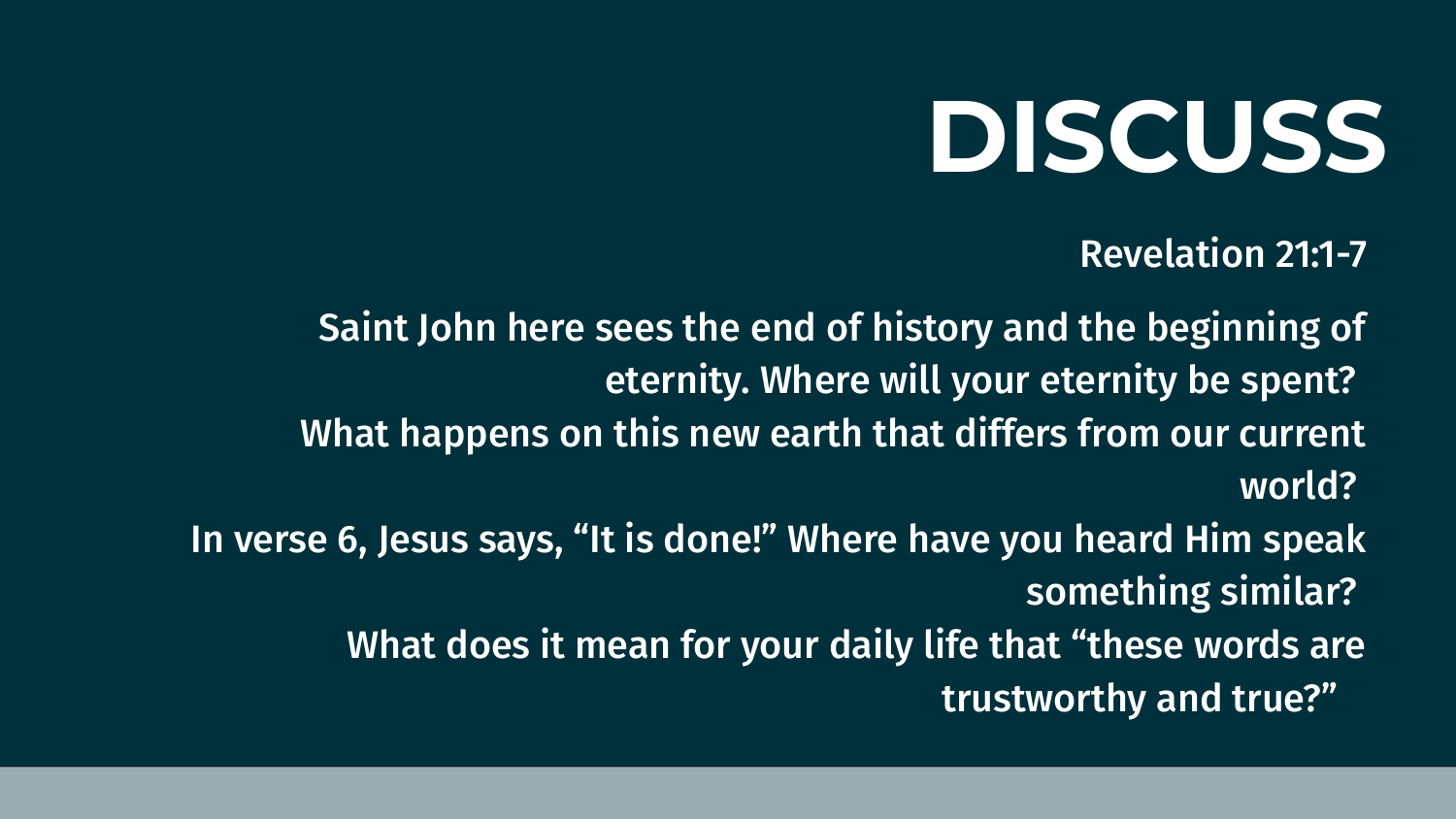

DISCUSS
Revelation 21:1-7
Saint John here sees the end of history and the beginning of eternity. Where will your eternity be spent?
What happens on this new earth that differs from our current world?
In verse 6, Jesus says, “It is done!” Where have you heard Him speak something similar?
What does it mean for your daily life that “these words are trustworthy and true?”